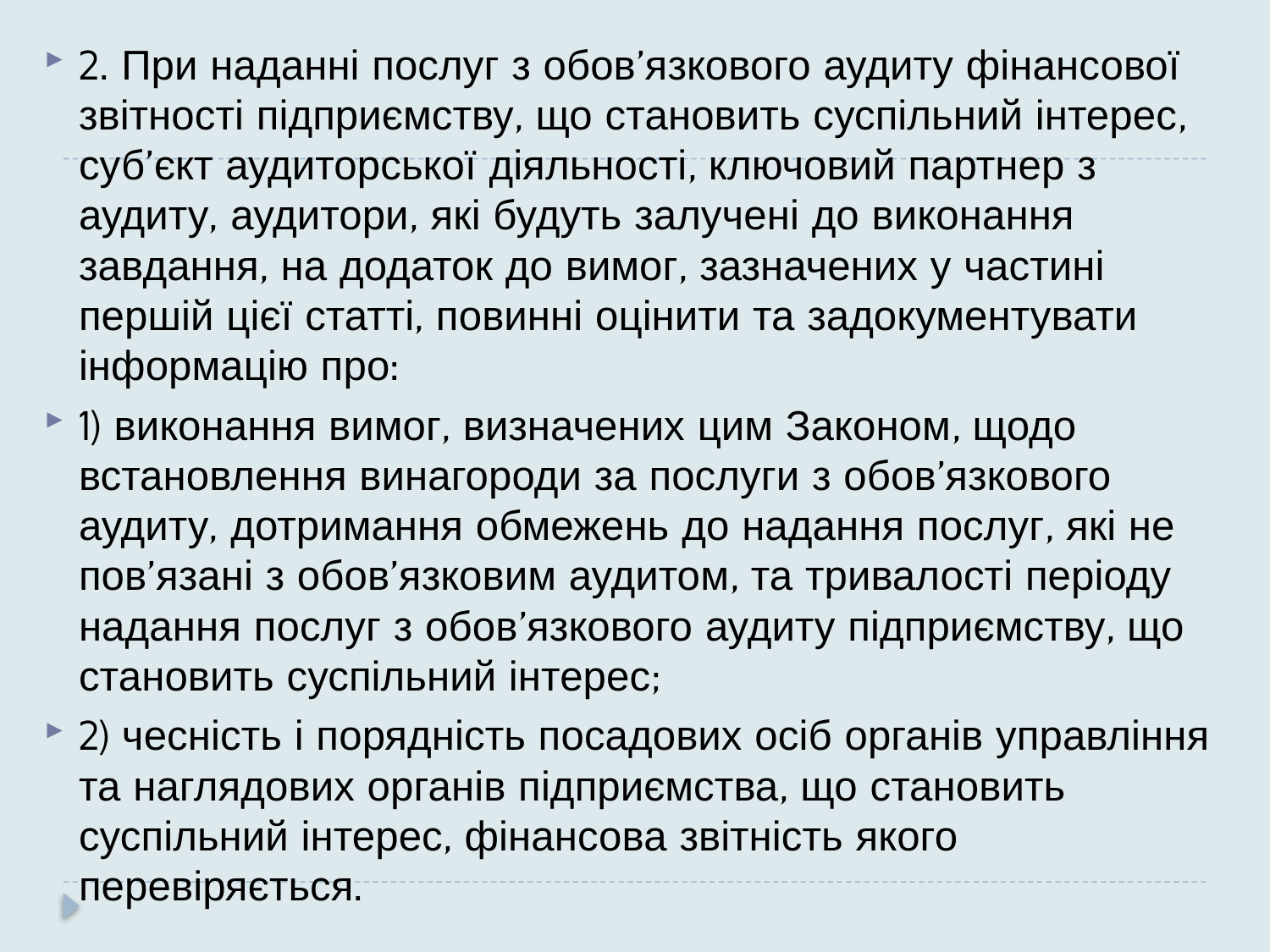

2. При наданні послуг з обов’язкового аудиту фінансової звітності підприємству, що становить суспільний інтерес, суб’єкт аудиторської діяльності, ключовий партнер з аудиту, аудитори, які будуть залучені до виконання завдання, на додаток до вимог, зазначених у частині першій цієї статті, повинні оцінити та задокументувати інформацію про:
1) виконання вимог, визначених цим Законом, щодо встановлення винагороди за послуги з обов’язкового аудиту, дотримання обмежень до надання послуг, які не пов’язані з обов’язковим аудитом, та тривалості періоду надання послуг з обов’язкового аудиту підприємству, що становить суспільний інтерес;
2) чесність і порядність посадових осіб органів управління та наглядових органів підприємства, що становить суспільний інтерес, фінансова звітність якого перевіряється.